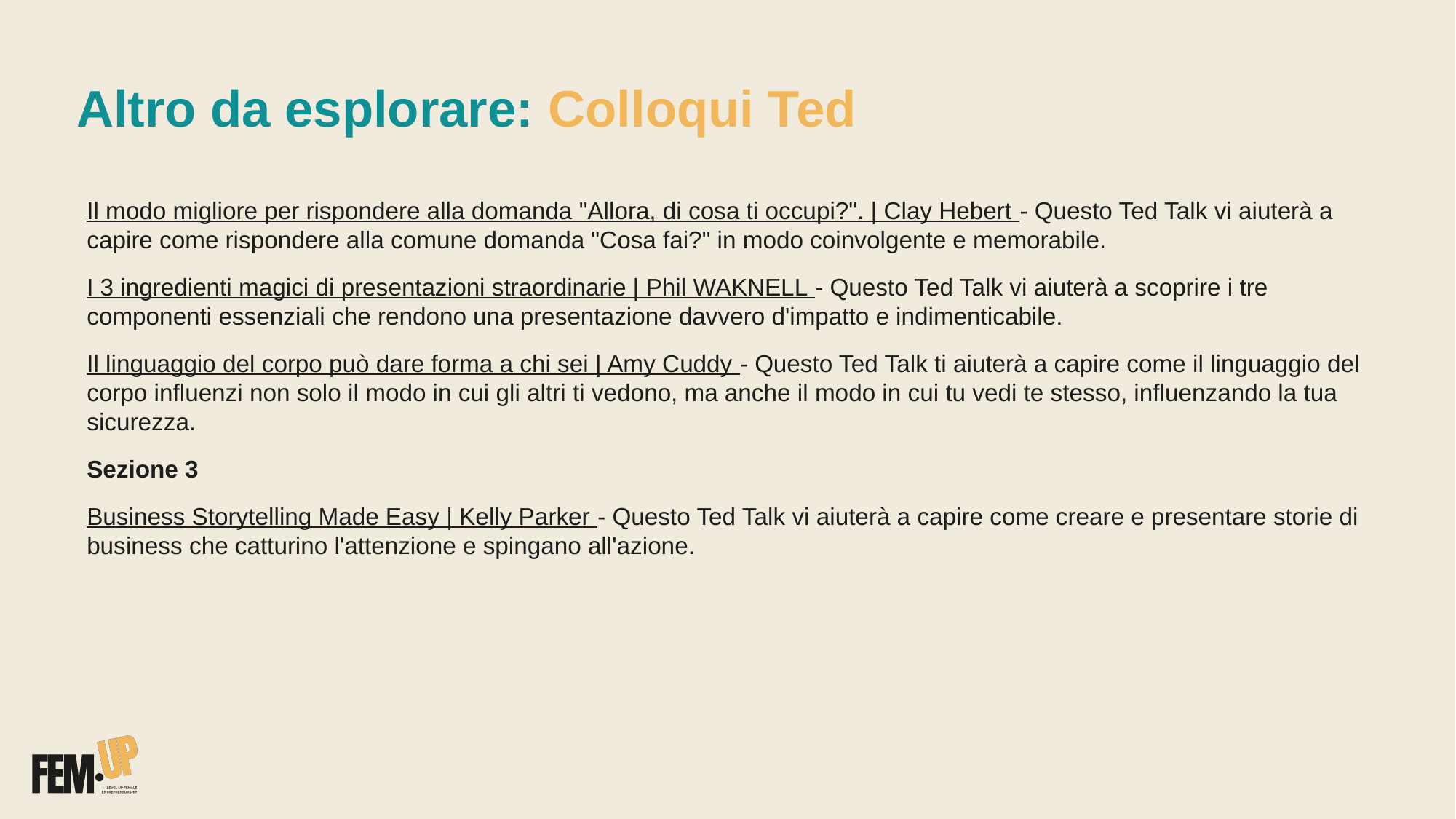

# Altro da esplorare: Colloqui Ted
Il modo migliore per rispondere alla domanda "Allora, di cosa ti occupi?". | Clay Hebert - Questo Ted Talk vi aiuterà a capire come rispondere alla comune domanda "Cosa fai?" in modo coinvolgente e memorabile.
I 3 ingredienti magici di presentazioni straordinarie | Phil WAKNELL - Questo Ted Talk vi aiuterà a scoprire i tre componenti essenziali che rendono una presentazione davvero d'impatto e indimenticabile.
Il linguaggio del corpo può dare forma a chi sei | Amy Cuddy - Questo Ted Talk ti aiuterà a capire come il linguaggio del corpo influenzi non solo il modo in cui gli altri ti vedono, ma anche il modo in cui tu vedi te stesso, influenzando la tua sicurezza.
Sezione 3
Business Storytelling Made Easy | Kelly Parker - Questo Ted Talk vi aiuterà a capire come creare e presentare storie di business che catturino l'attenzione e spingano all'azione.